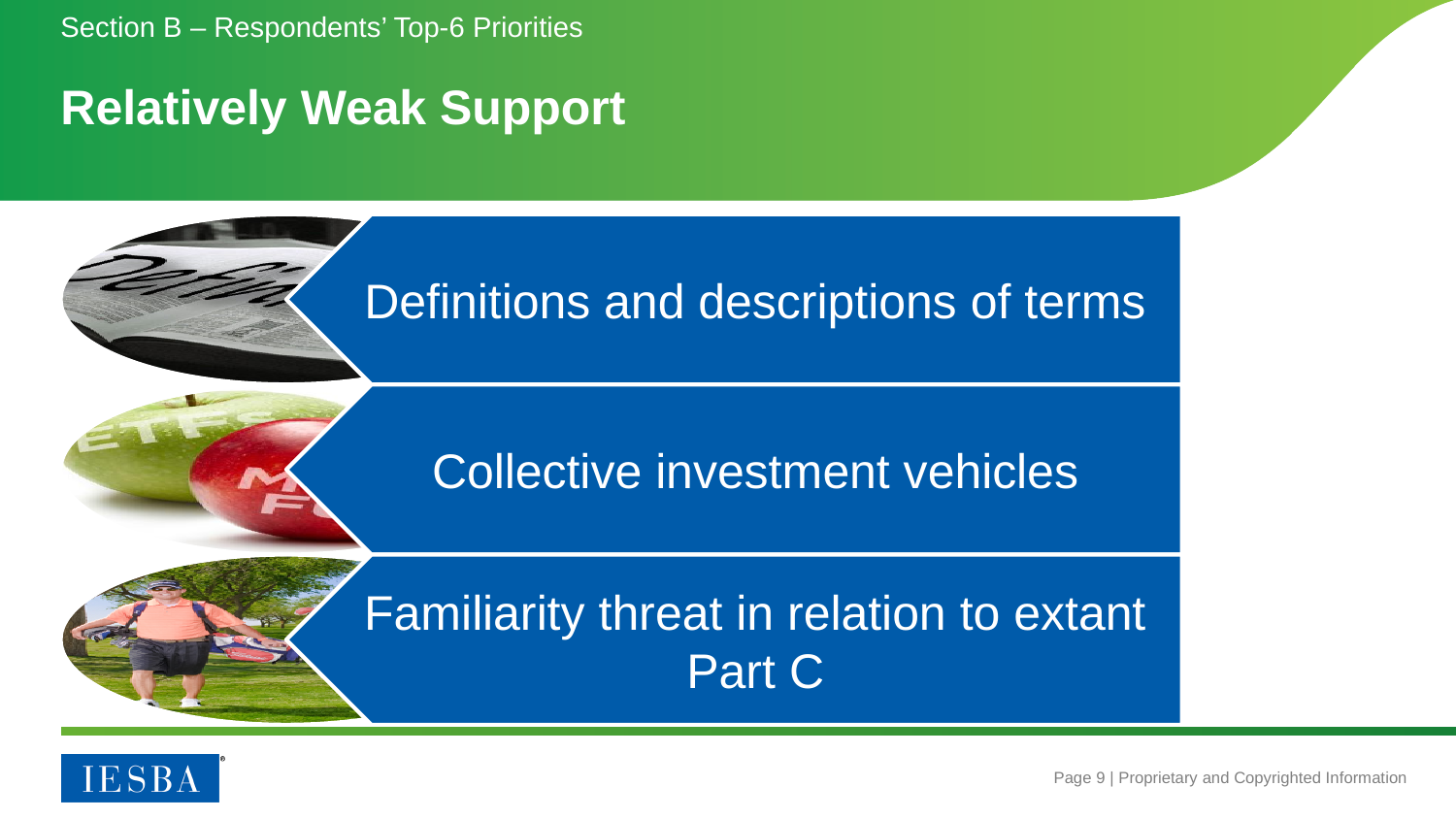

Section B – Respondents’ Top-6 Priorities
# Relatively Weak Support
Definitions and descriptions of terms
Collective investment vehicles
Familiarity threat in relation to extant Part C